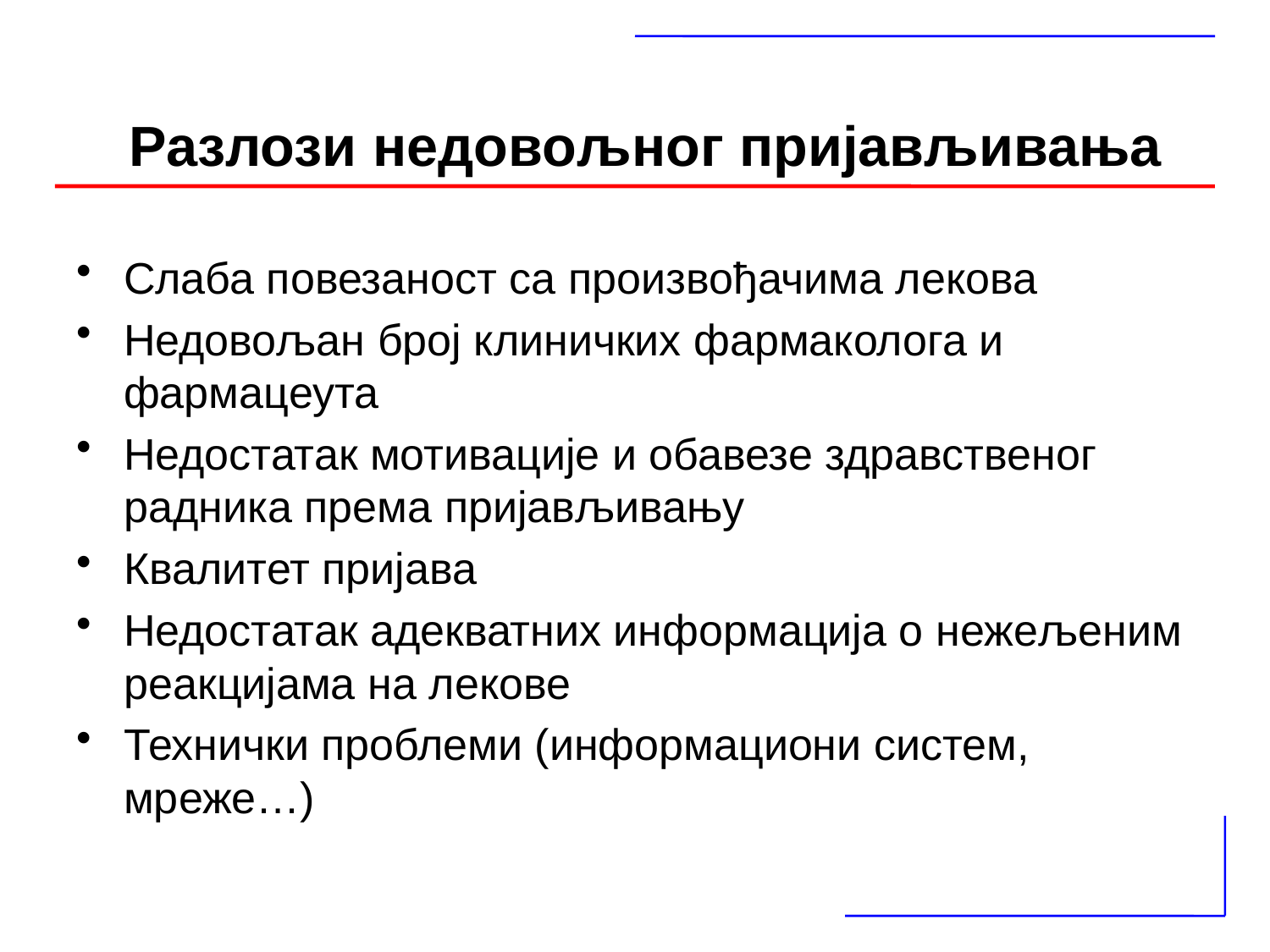

# Разлози недовољног пријављивања
Слаба повезаност са произвођачима лекова
Недовољан број клиничких фармаколога и фармацеута
Недостатак мотивације и обавезе здравственог радника према пријављивању
Квалитет пријава
Недостатак адекватних информација о нежељеним реакцијама на лекове
Технички проблеми (информациони систем, мреже…)